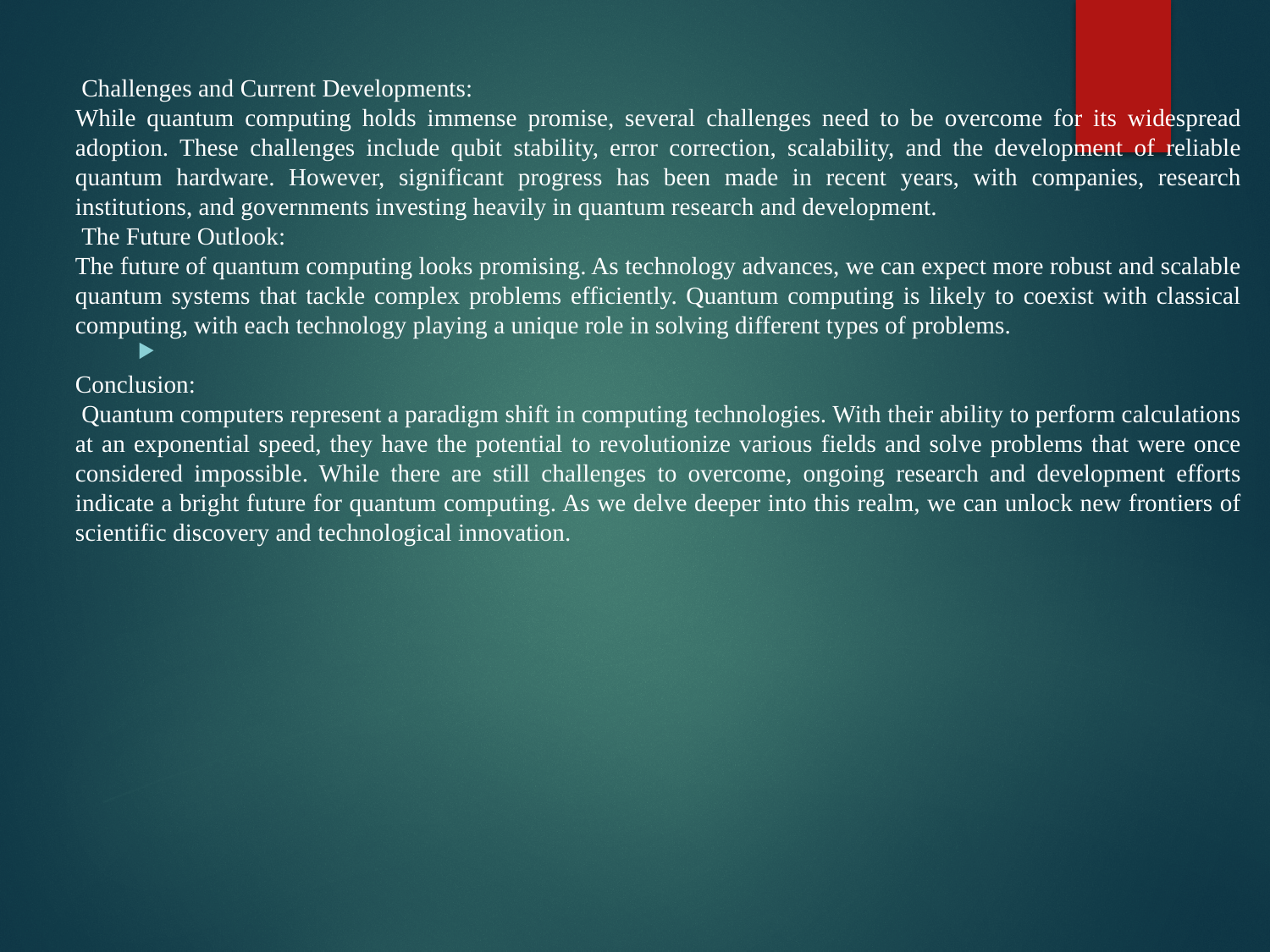

Challenges and Current Developments:
While quantum computing holds immense promise, several challenges need to be overcome for its widespread adoption. These challenges include qubit stability, error correction, scalability, and the development of reliable quantum hardware. However, significant progress has been made in recent years, with companies, research institutions, and governments investing heavily in quantum research and development.
 The Future Outlook:
The future of quantum computing looks promising. As technology advances, we can expect more robust and scalable quantum systems that tackle complex problems efficiently. Quantum computing is likely to coexist with classical computing, with each technology playing a unique role in solving different types of problems.
Conclusion:
 Quantum computers represent a paradigm shift in computing technologies. With their ability to perform calculations at an exponential speed, they have the potential to revolutionize various fields and solve problems that were once considered impossible. While there are still challenges to overcome, ongoing research and development efforts indicate a bright future for quantum computing. As we delve deeper into this realm, we can unlock new frontiers of scientific discovery and technological innovation.